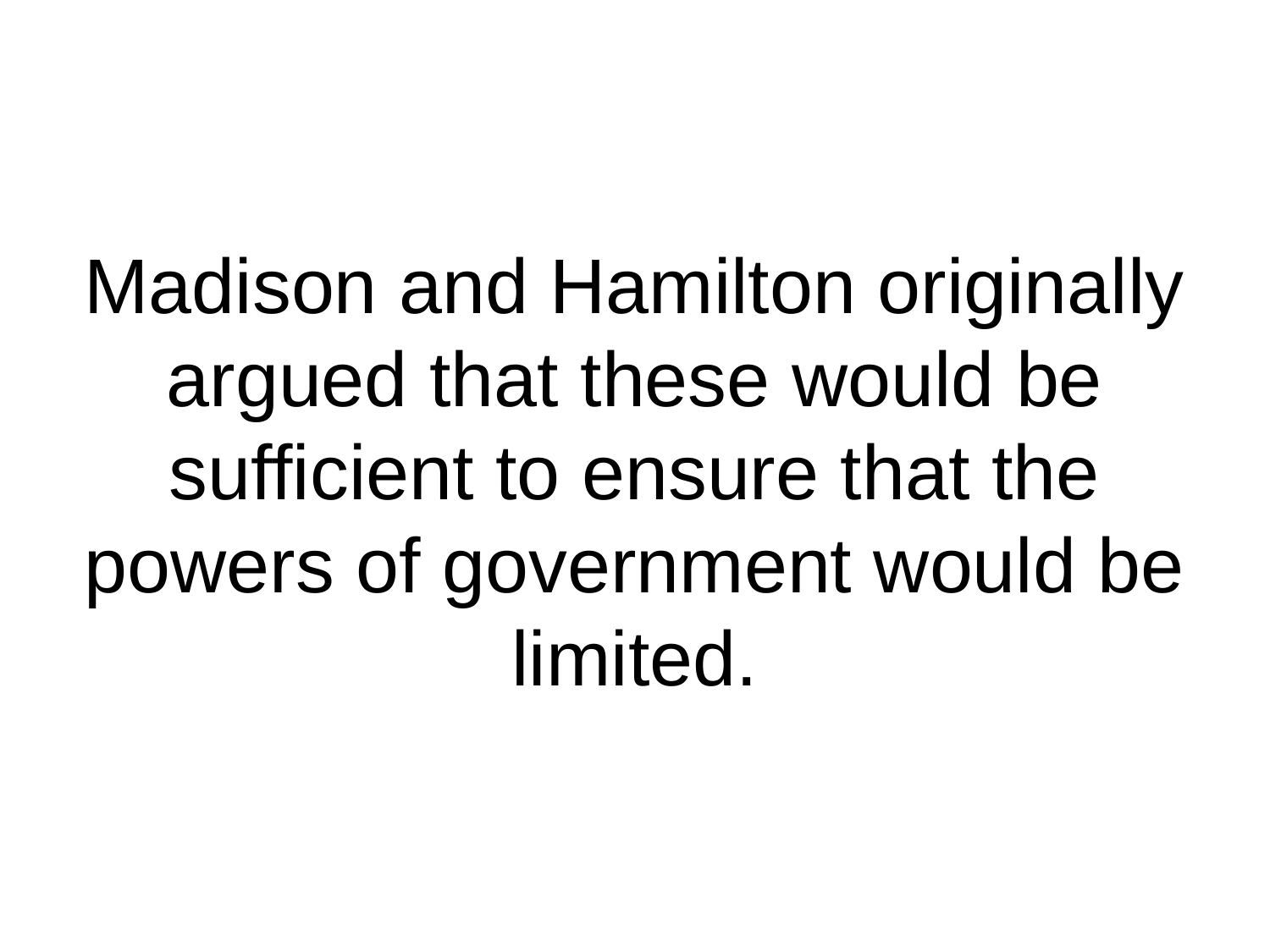

# Madison and Hamilton originally argued that these would be sufficient to ensure that the powers of government would be limited.